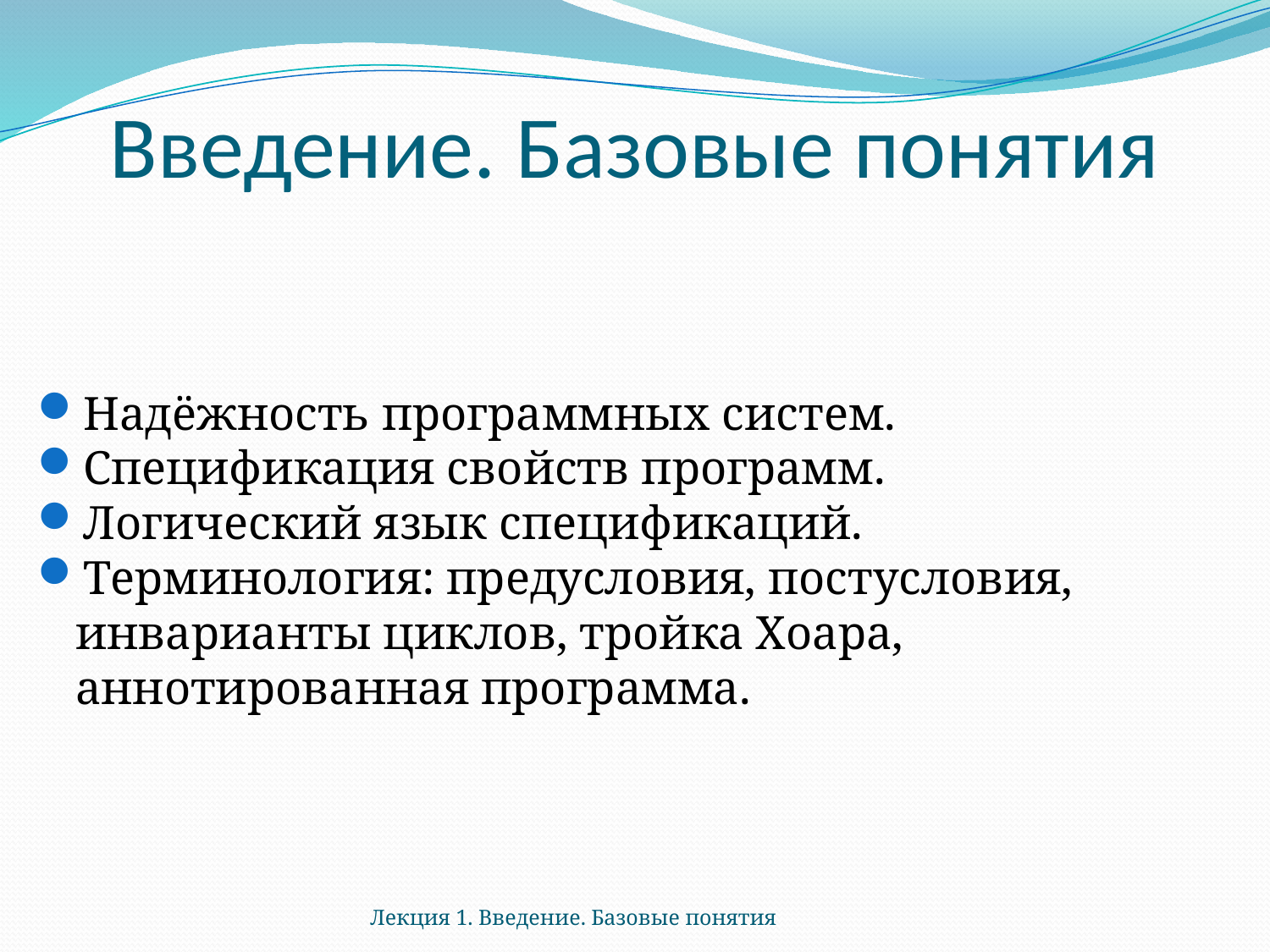

# Введение. Базовые понятия
Надёжность программных систем.
Спецификация свойств программ.
Логический язык спецификаций.
Терминология: предусловия, постусловия, инварианты циклов, тройка Хоара, аннотированная программа.
Лекция 1. Введение. Базовые понятия